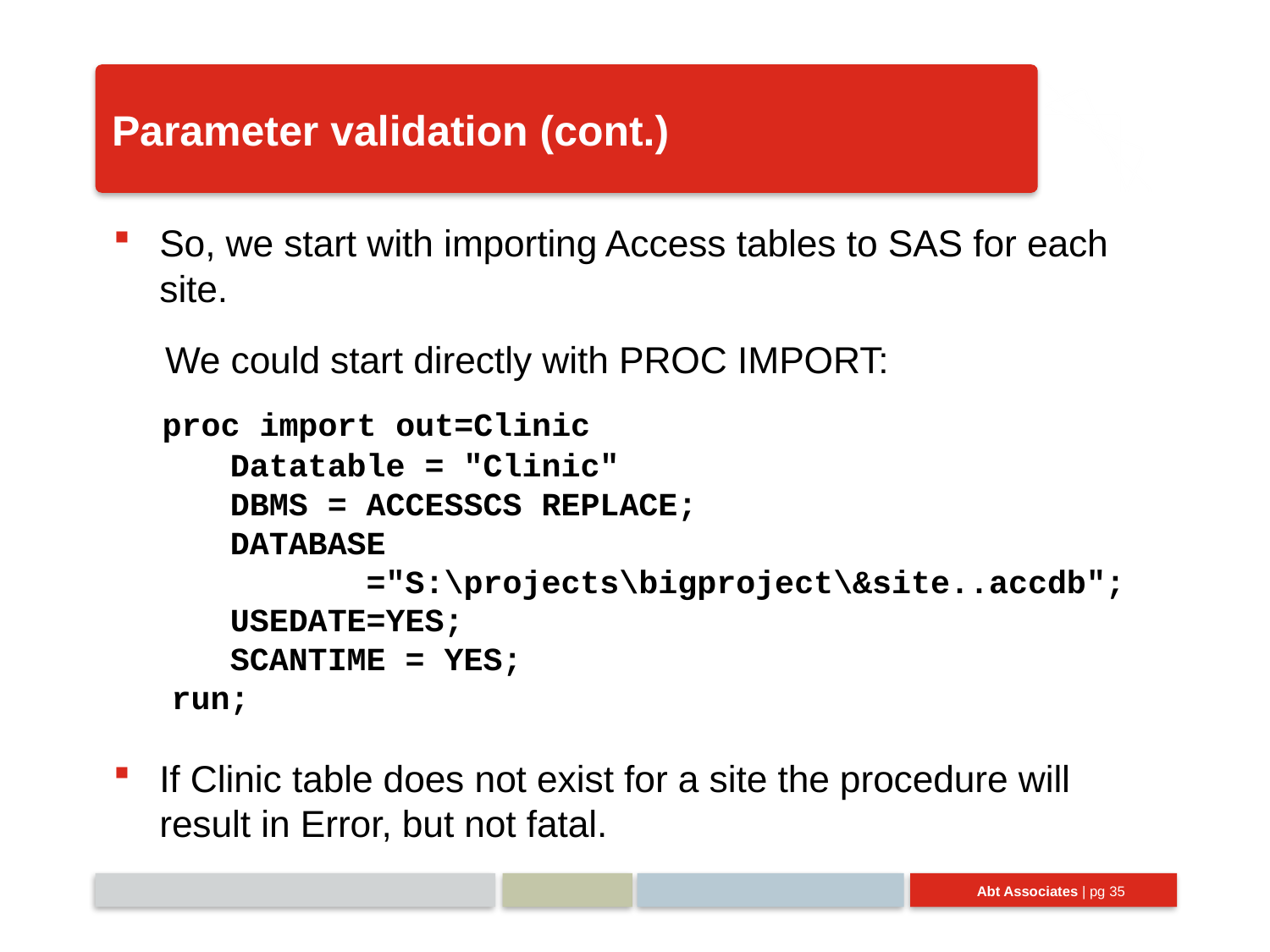

# Parameter validation (cont.)
So, we start with importing Access tables to SAS for each site.
     We could start directly with PROC IMPORT:
  proc import out=Clinic
      Datatable = "Clinic"
      DBMS = ACCESSCS REPLACE;
      DATABASE
             ="S:\projects\bigproject\&site..accdb";
      USEDATE=YES;
      SCANTIME = YES;
   run;

If Clinic table does not exist for a site the procedure will result in Error, but not fatal.